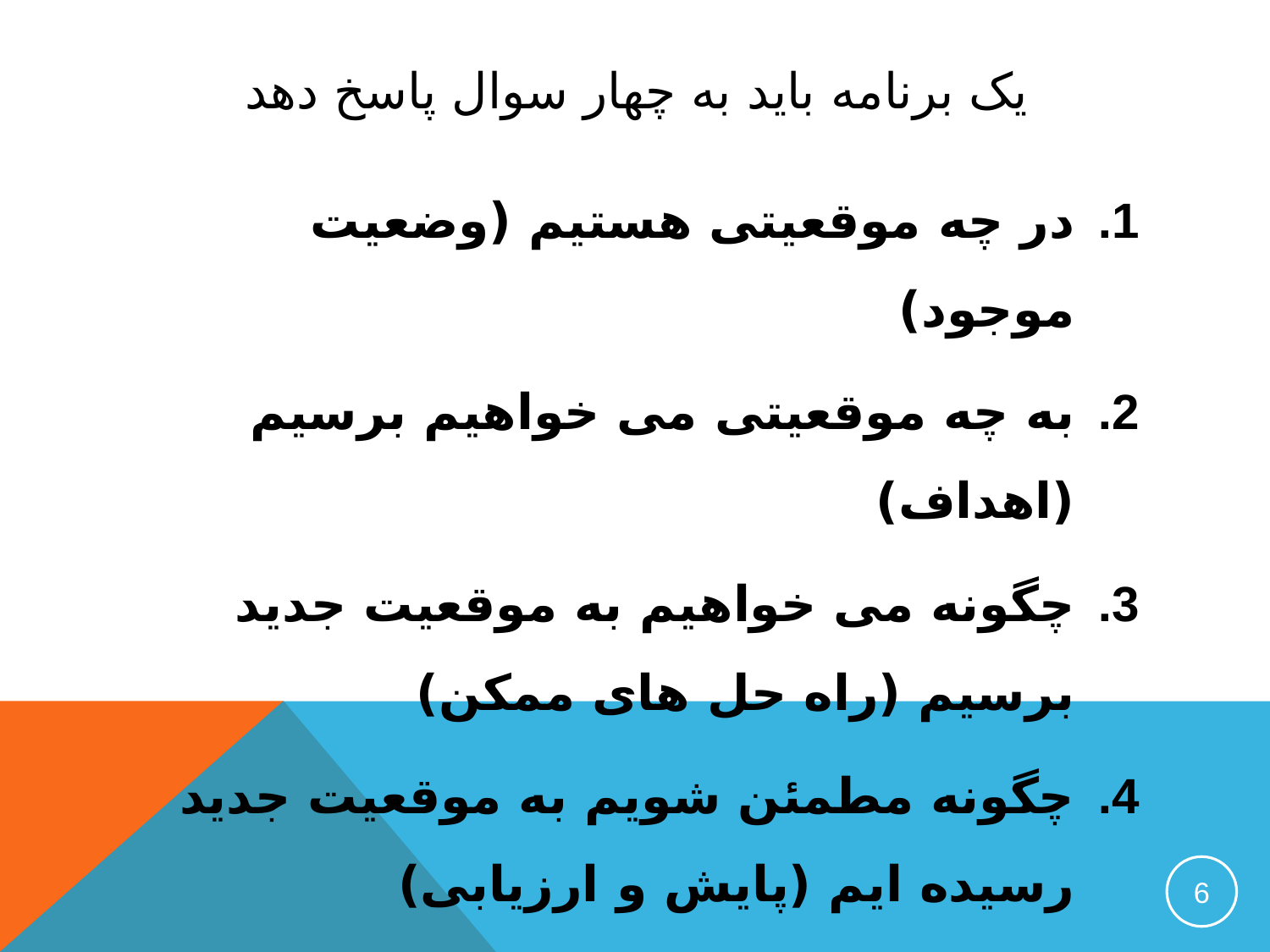

# یک برنامه باید به چهار سوال پاسخ دهد
در چه موقعیتی هستیم (وضعیت موجود)
به چه موقعیتی می خواهیم برسیم (اهداف)
چگونه می خواهیم به موقعیت جدید برسیم (راه حل های ممکن)
چگونه مطمئن شویم به موقعیت جدید رسیده ایم (پایش و ارزیابی)
6